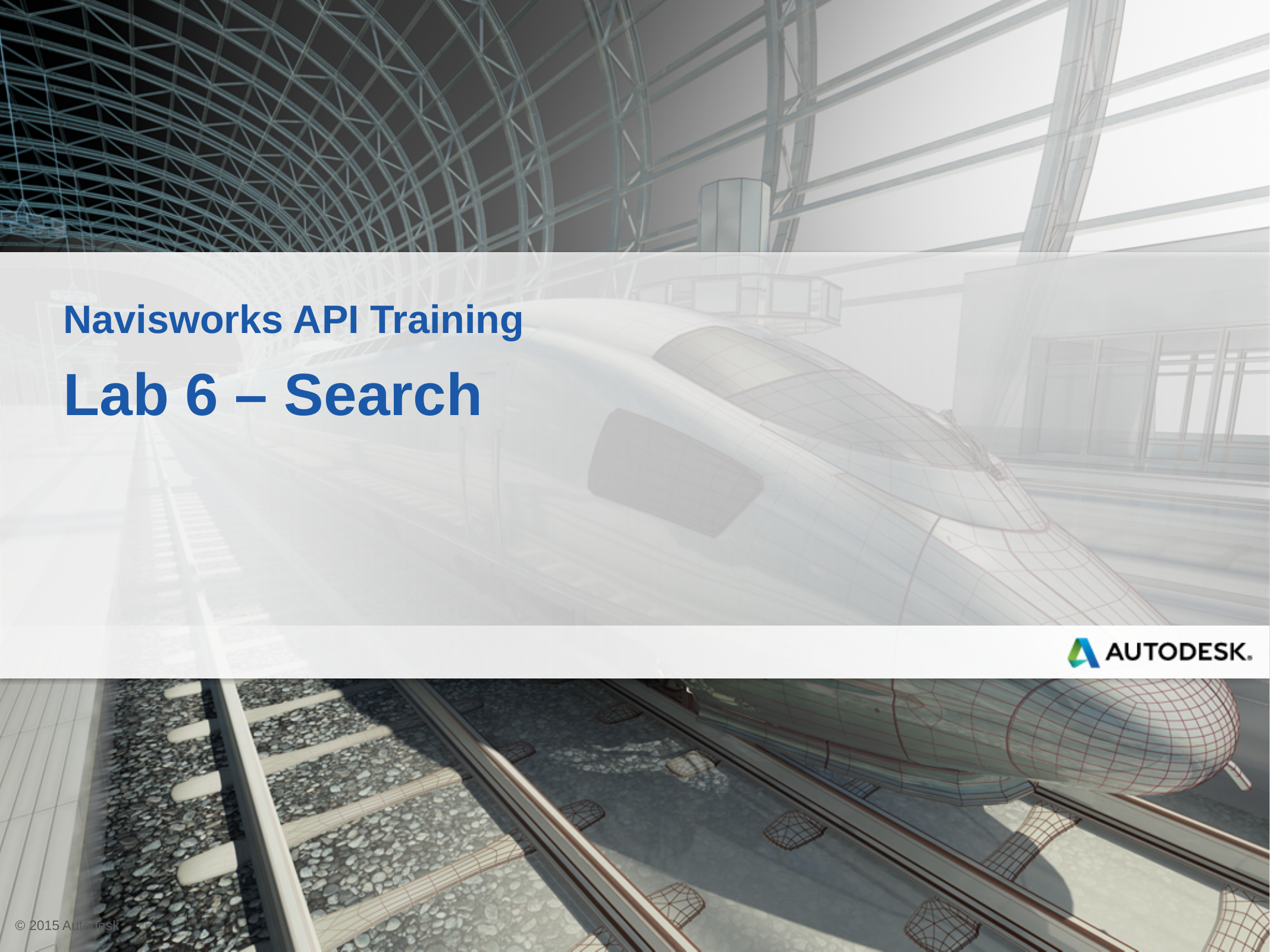

Navisworks API Training
Lab 6 – Search